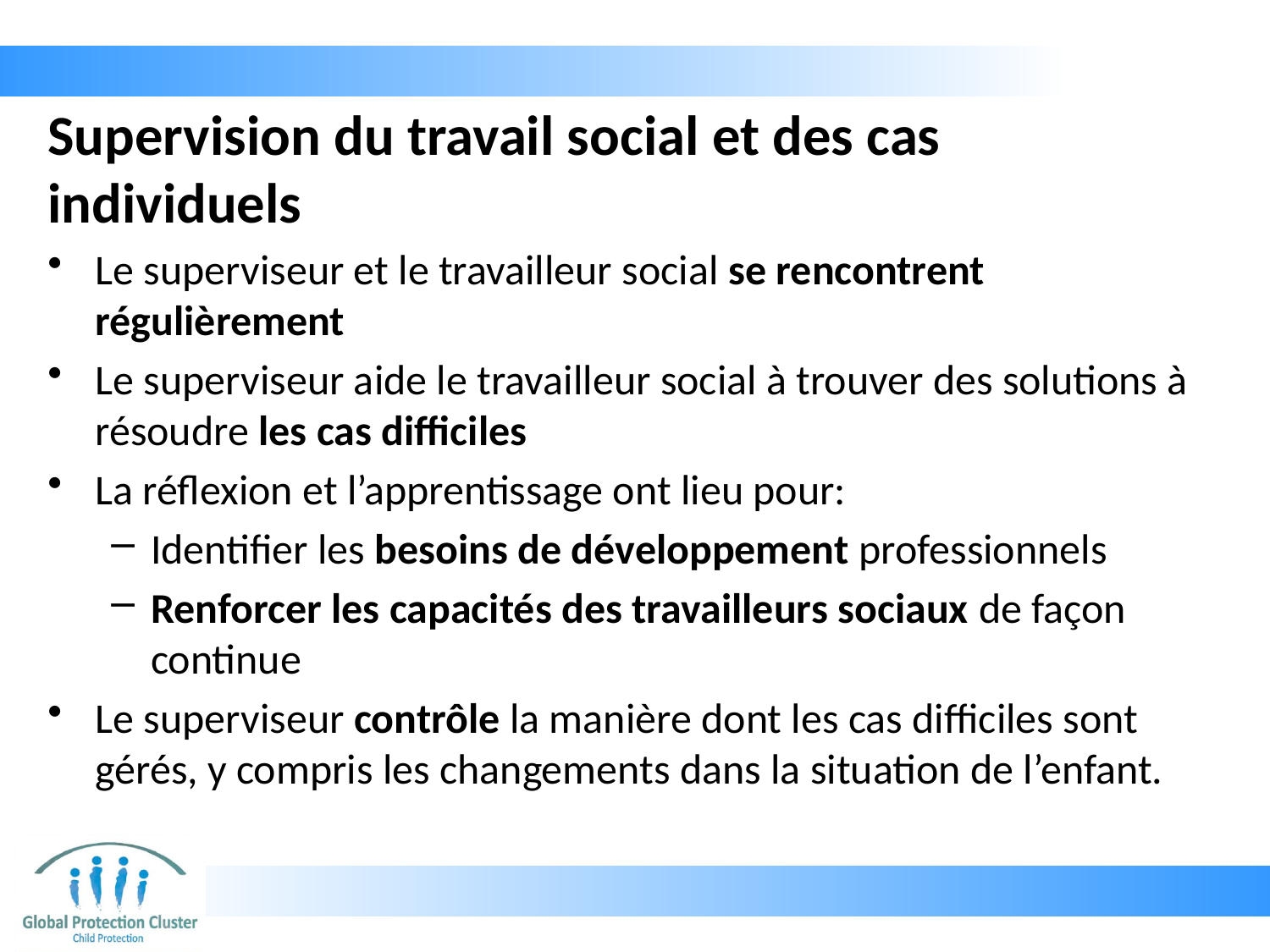

# Supervision du travail social et des cas individuels
Le superviseur et le travailleur social se rencontrent régulièrement
Le superviseur aide le travailleur social à trouver des solutions à résoudre les cas difficiles
La réflexion et l’apprentissage ont lieu pour:
Identifier les besoins de développement professionnels
Renforcer les capacités des travailleurs sociaux de façon continue
Le superviseur contrôle la manière dont les cas difficiles sont gérés, y compris les changements dans la situation de l’enfant.